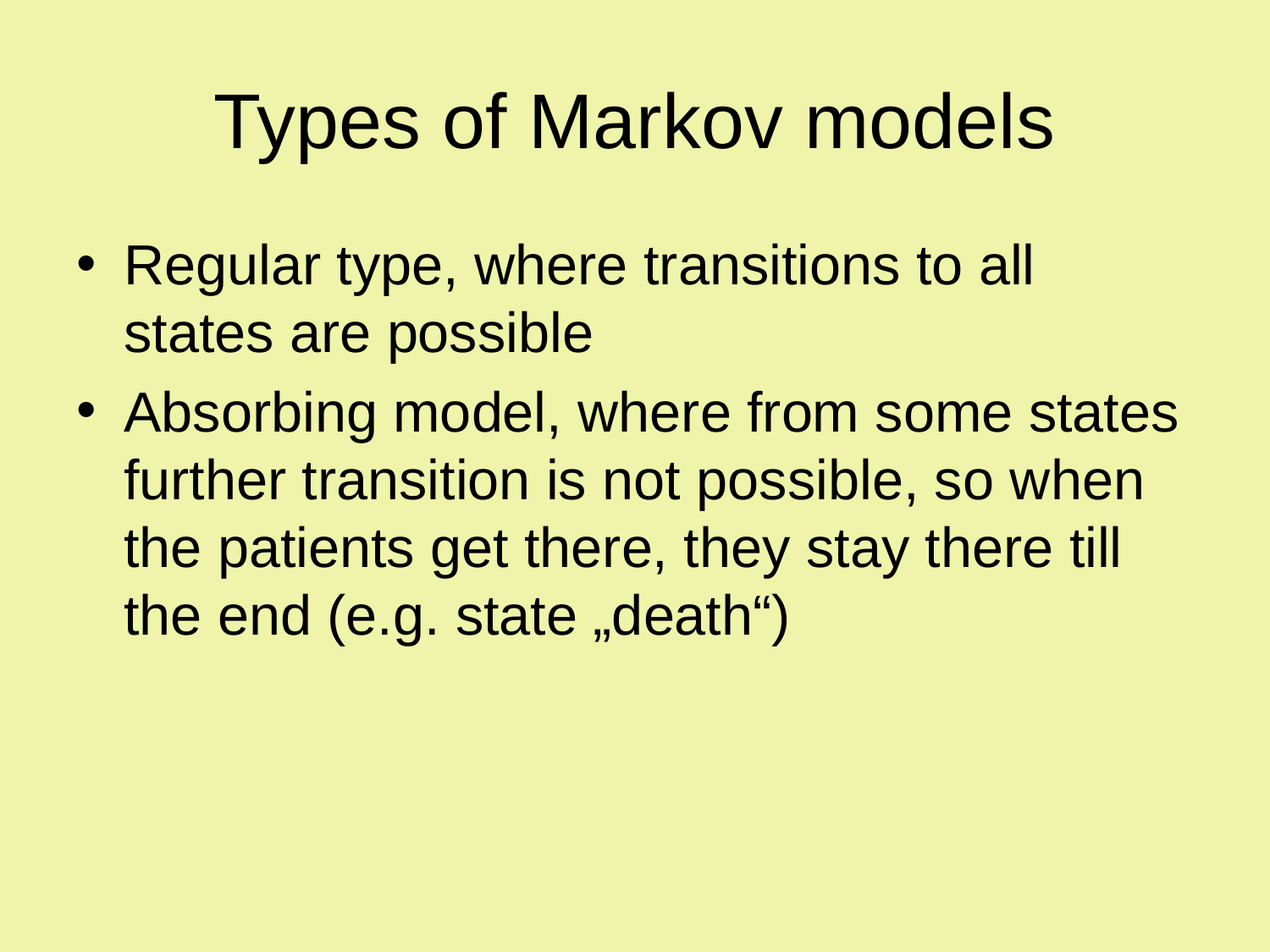

# Types of Markov models
Regular type, where transitions to all states are possible
Absorbing model, where from some states further transition is not possible, so when the patients get there, they stay there till the end (e.g. state „death“)